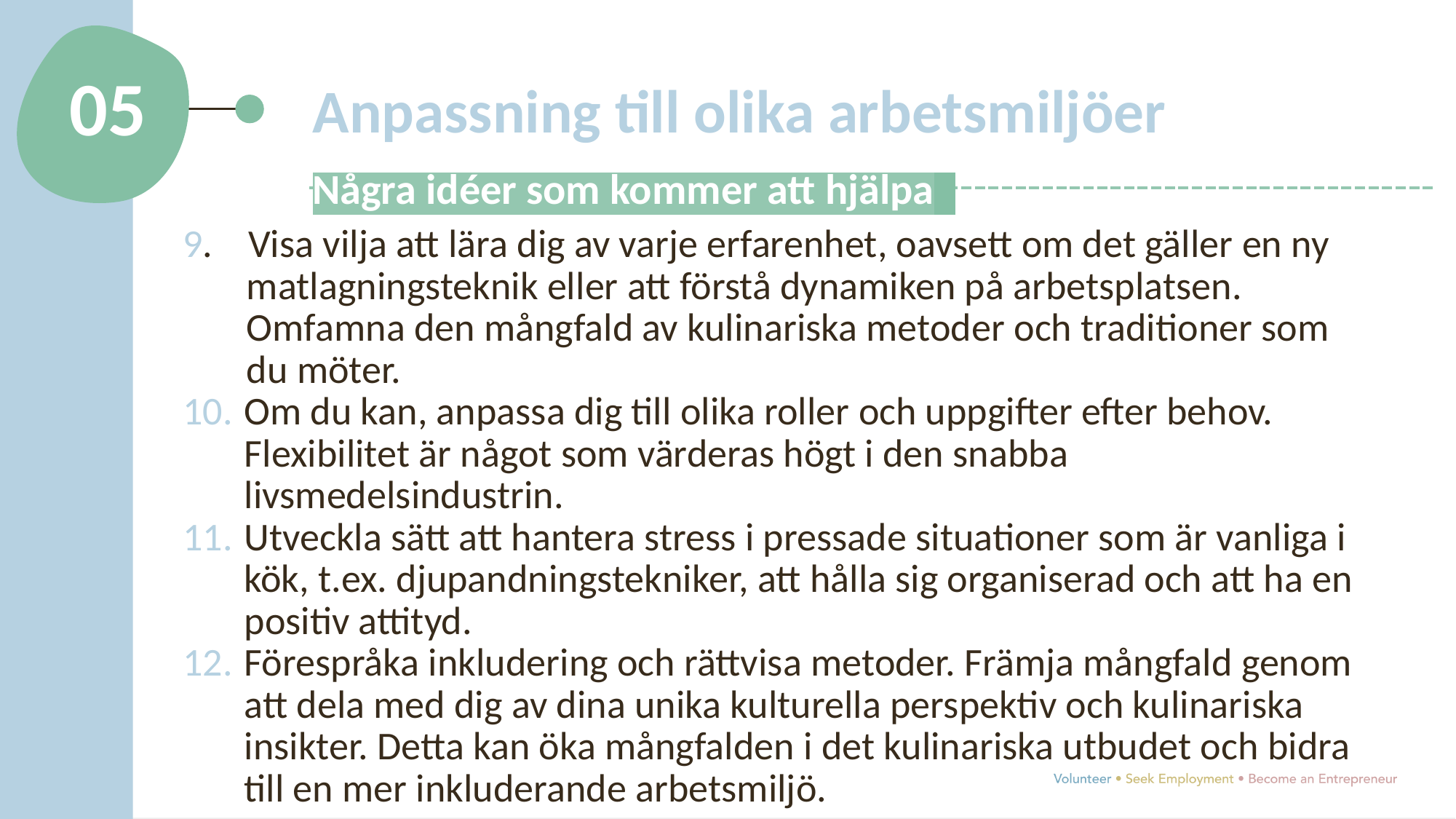

05
Anpassning till olika arbetsmiljöer

Några idéer som kommer att hjälpa:
9.    Visa vilja att lära dig av varje erfarenhet, oavsett om det gäller en ny matlagningsteknik eller att förstå dynamiken på arbetsplatsen. Omfamna den mångfald av kulinariska metoder och traditioner som du möter.
Om du kan, anpassa dig till olika roller och uppgifter efter behov. Flexibilitet är något som värderas högt i den snabba livsmedelsindustrin.
Utveckla sätt att hantera stress i pressade situationer som är vanliga i kök, t.ex. djupandningstekniker, att hålla sig organiserad och att ha en positiv attityd.
Förespråka inkludering och rättvisa metoder. Främja mångfald genom att dela med dig av dina unika kulturella perspektiv och kulinariska insikter. Detta kan öka mångfalden i det kulinariska utbudet och bidra till en mer inkluderande arbetsmiljö.